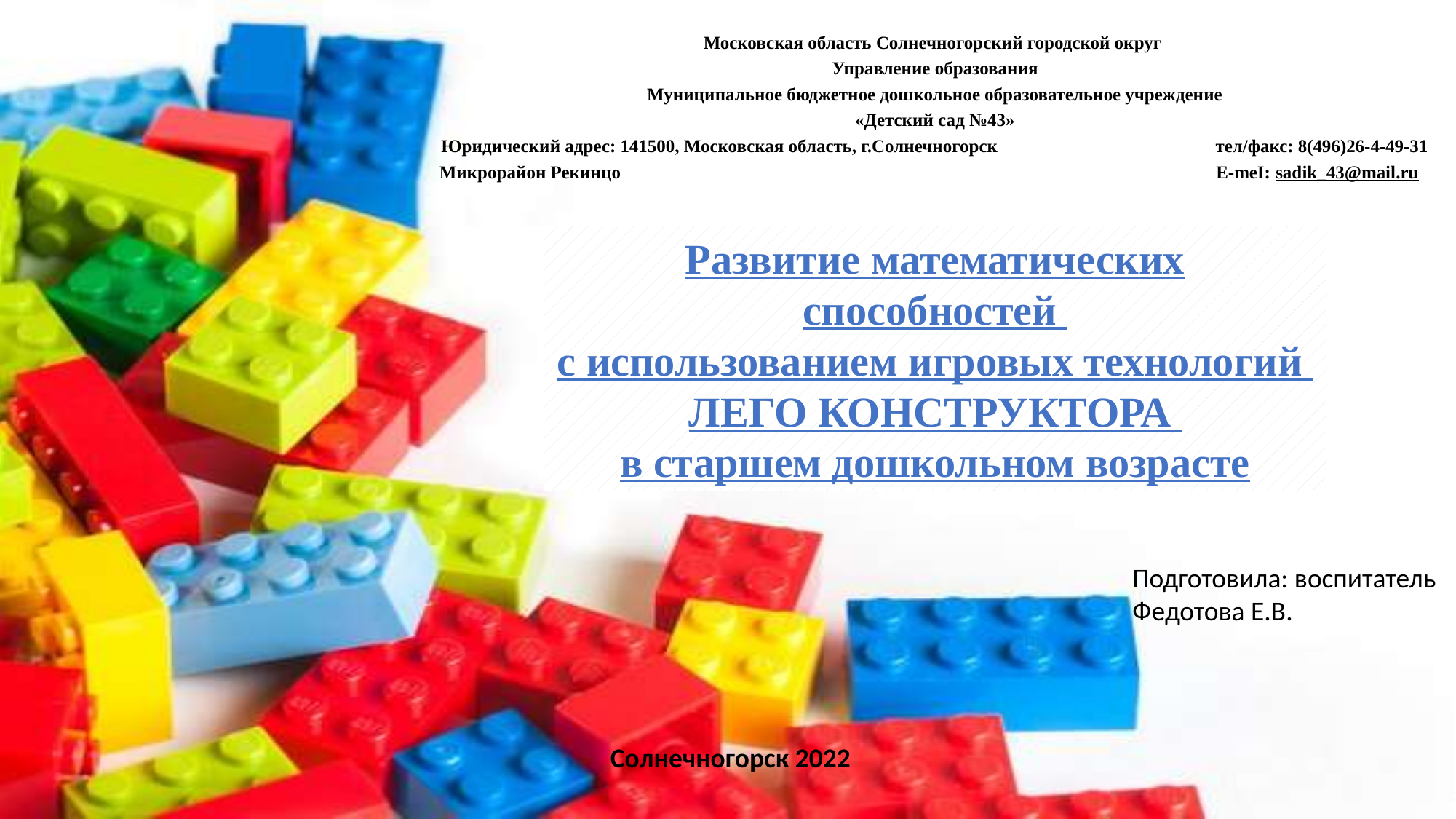

Московская область Солнечногорский городской округ
Управление образования
Муниципальное бюджетное дошкольное образовательное учреждение
«Детский сад №43»
Юридический адрес: 141500, Московская область, г.Солнечногорск                                                тел/факс: 8(496)26-4-49-31
   Микрорайон Рекинцо                                                                                                                                   E-meI: sadik_43@mail.ru
Развитие математических способностей
с использованием игровых технологий
ЛЕГО КОНСТРУКТОРА
в старшем дошкольном возрасте
Подготовила: воспитатель
Федотова Е.В.
Солнечногорск 2022